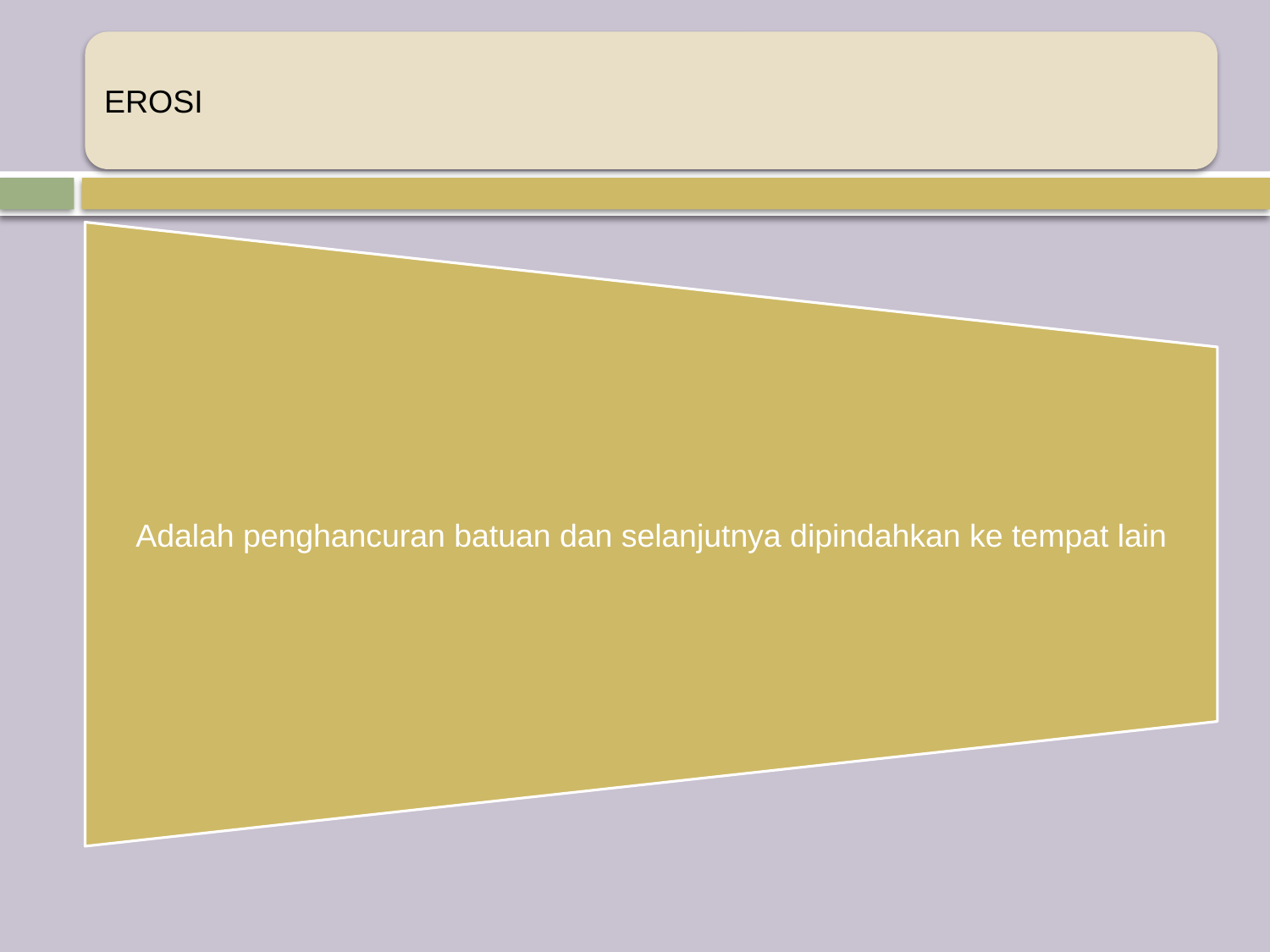

EROSI
Adalah penghancuran batuan dan selanjutnya dipindahkan ke tempat lain